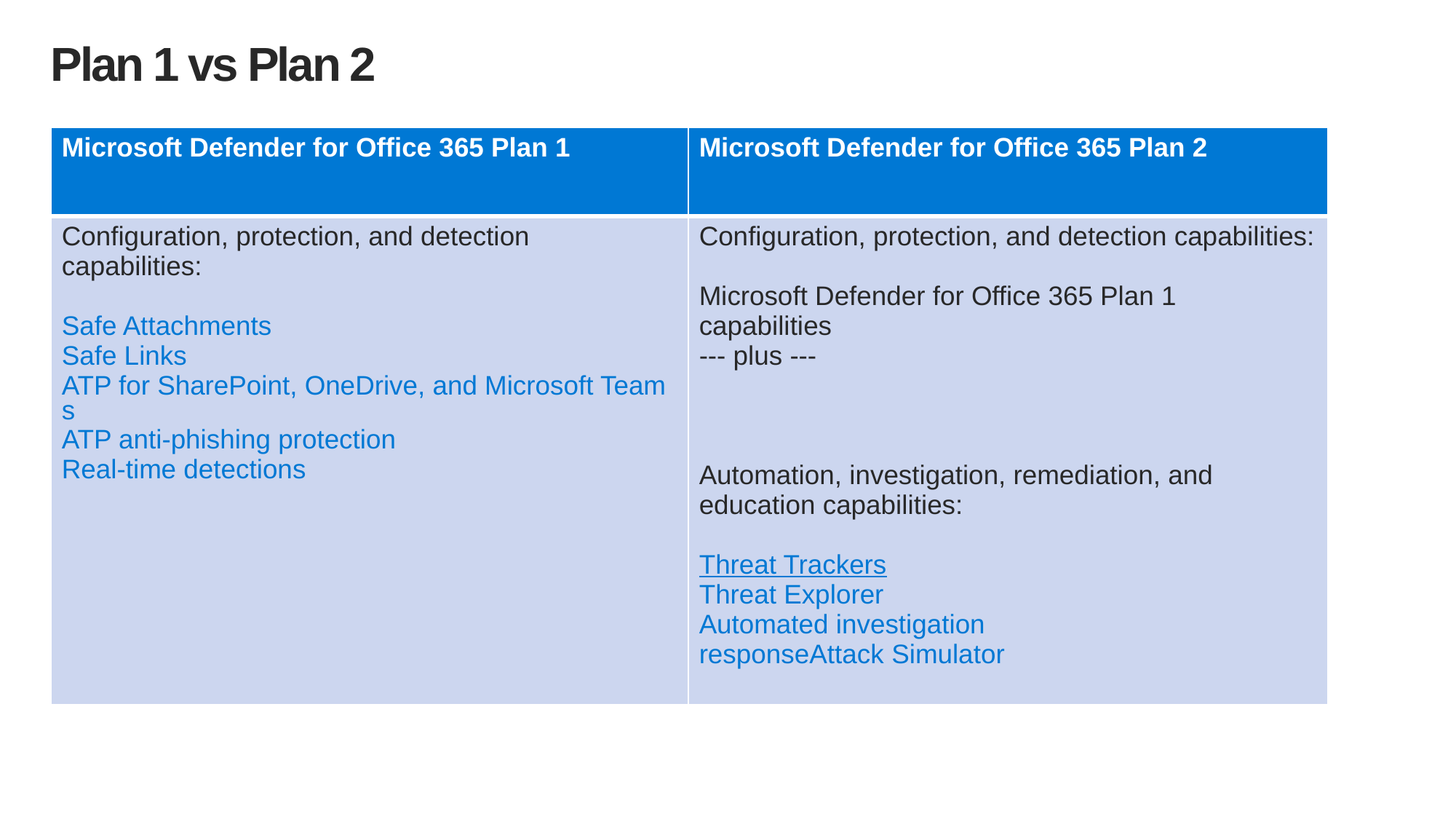

# Plan 1 vs Plan 2
| Microsoft Defender for Office 365 Plan 1 | Microsoft Defender for Office 365 Plan 2 |
| --- | --- |
| Configuration, protection, and detection capabilities: Safe Attachments Safe Links ATP for SharePoint, OneDrive, and Microsoft Teams ATP anti-phishing protection Real-time detections | Configuration, protection, and detection capabilities: Microsoft Defender for Office 365 Plan 1 capabilities --- plus --- Automation, investigation, remediation, and education capabilities: Threat Trackers Threat Explorer Automated investigation responseAttack Simulator |